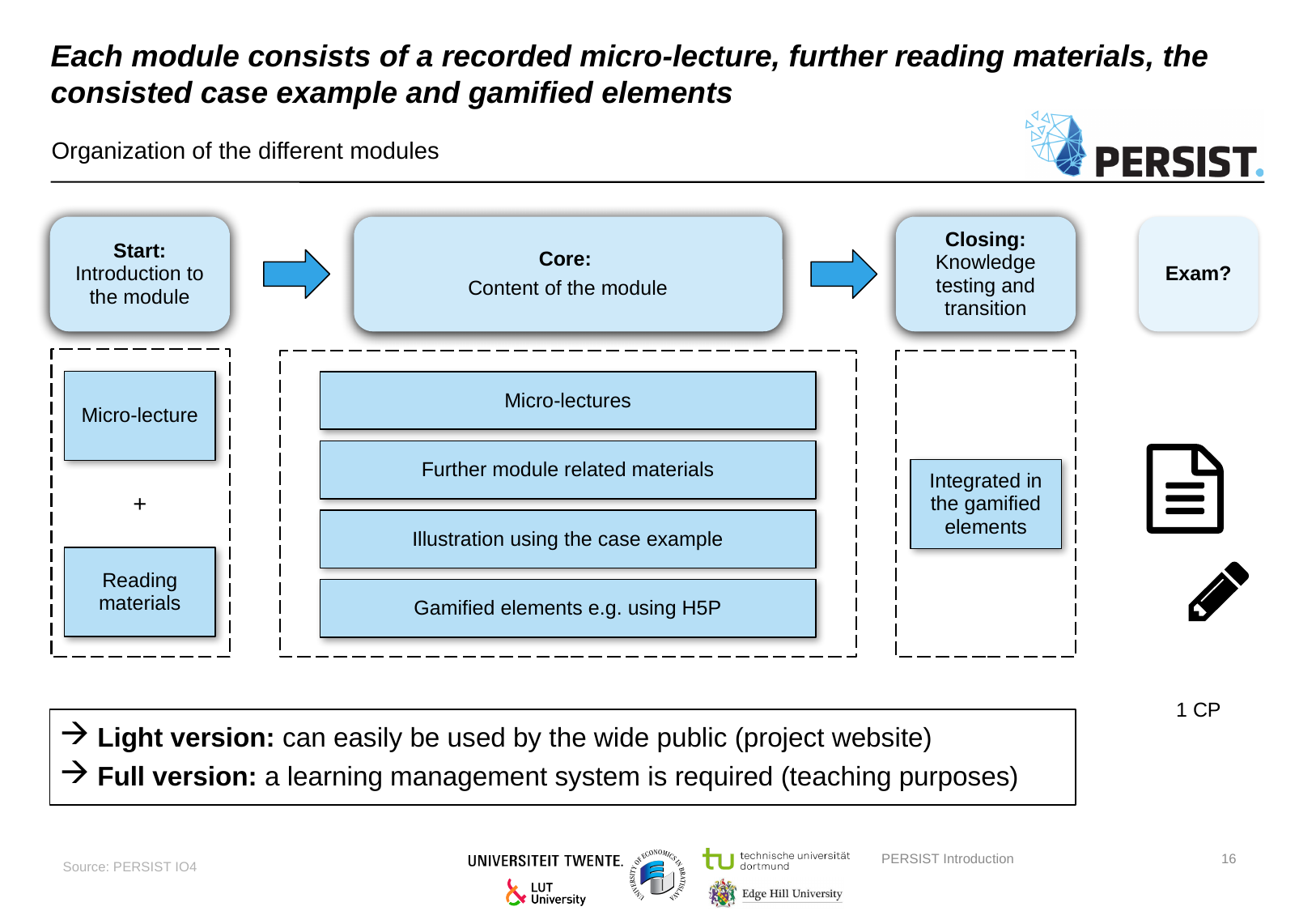

# Each module consists of a recorded micro-lecture, further reading materials, the consisted case example and gamified elements
Organization of the different modules
Start: Introduction to the module
Core:
Content of the module
Closing: Knowledge testing and transition
Exam?

Micro-lecture
Micro-lectures
Further module related materials

Integrated in the gamified elements
+
Illustration using the case example
Reading materials

Gamified elements e.g. using H5P
1 CP
Light version: can easily be used by the wide public (project website)
Full version: a learning management system is required (teaching purposes)
Source: PERSIST IO4